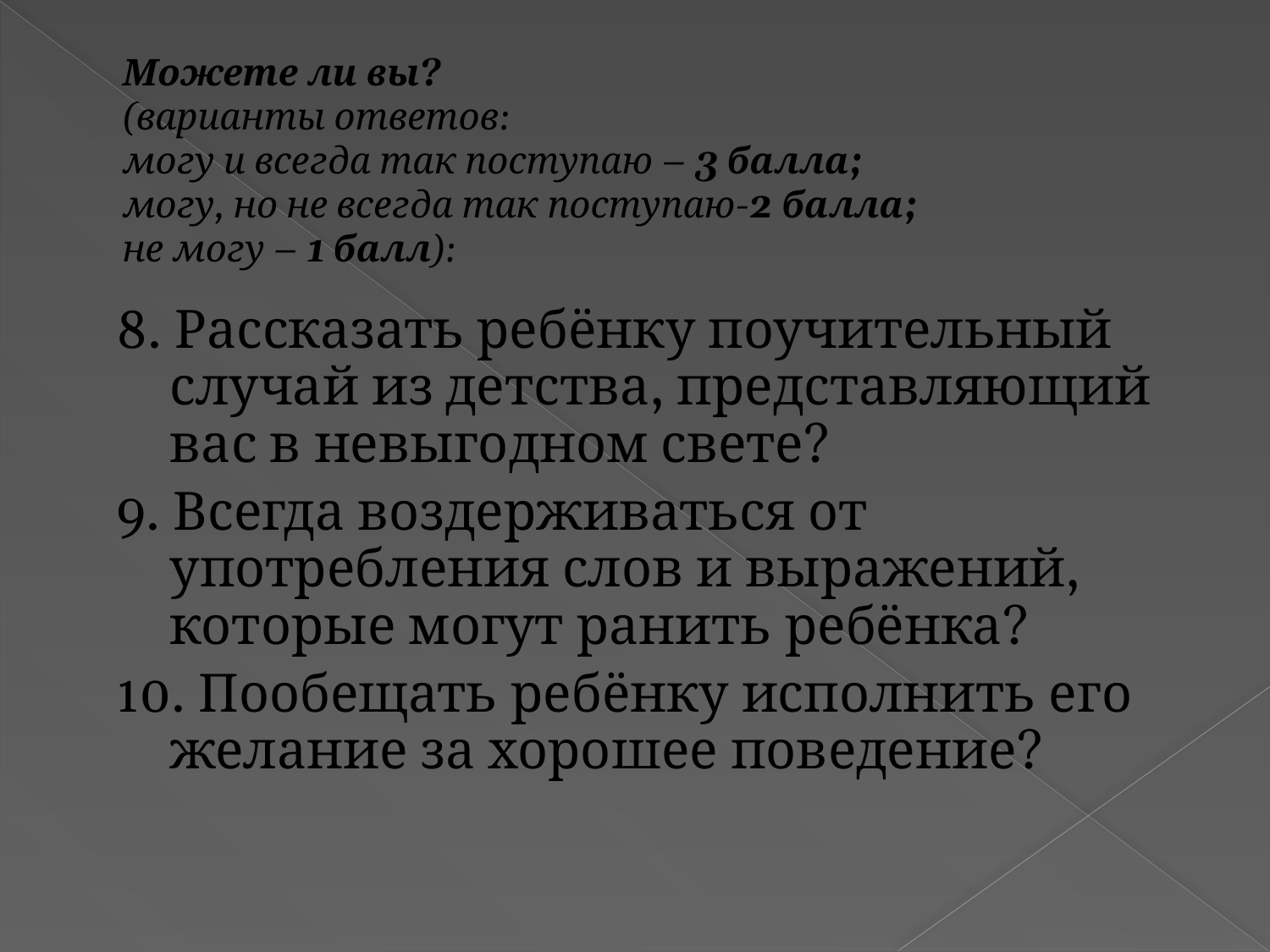

# Можете ли вы? (варианты ответов: могу и всегда так поступаю – 3 балла; могу, но не всегда так поступаю-2 балла; не могу – 1 балл):
8. Рассказать ребёнку поучительный случай из детства, представляющий вас в невыгодном свете?
9. Всегда воздерживаться от употребления слов и выражений, которые могут ранить ребёнка?
10. Пообещать ребёнку исполнить его желание за хорошее поведение?